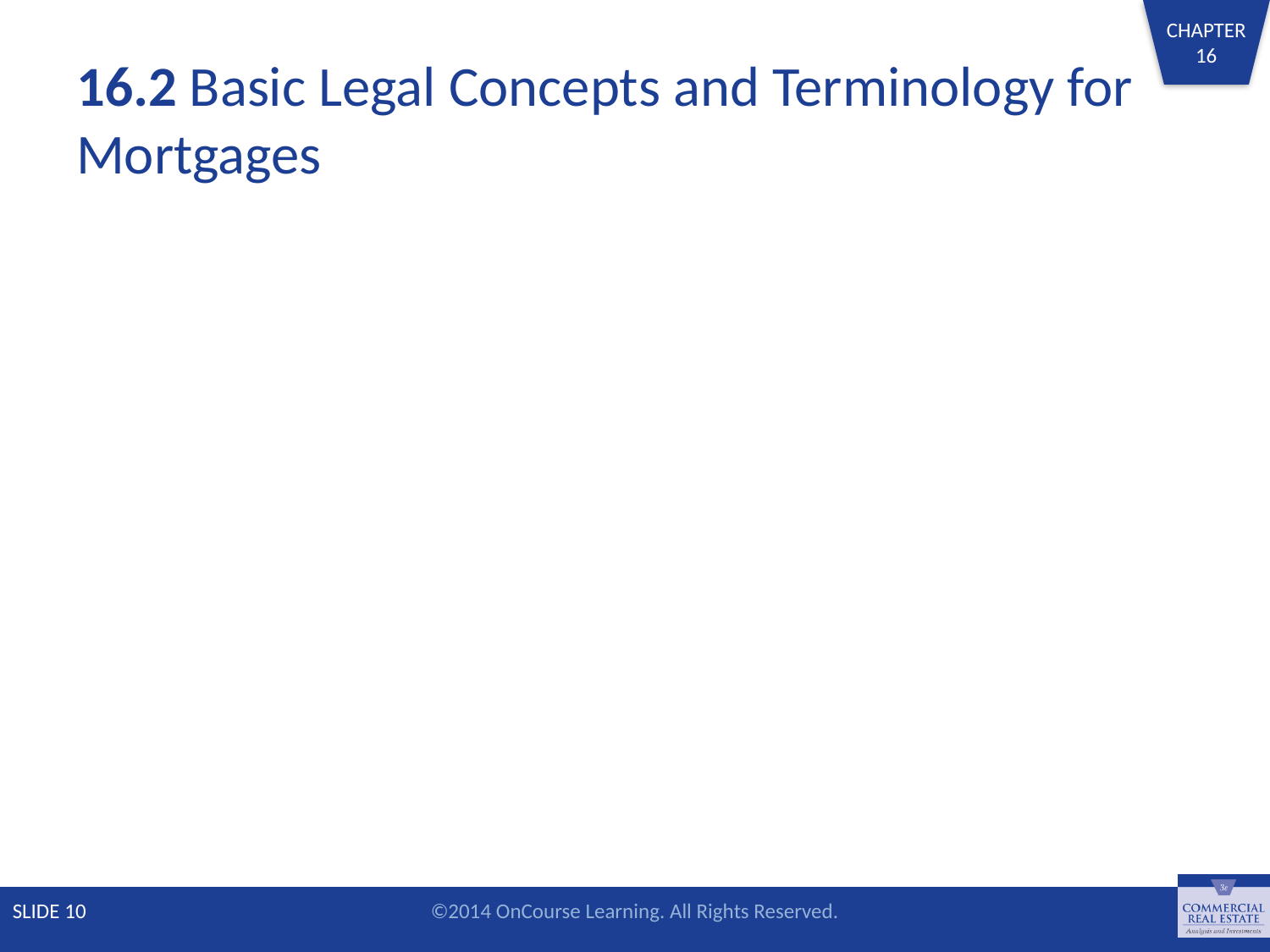

# 16.2 Basic Legal Concepts and Terminology for Mortgages

SLIDE 10